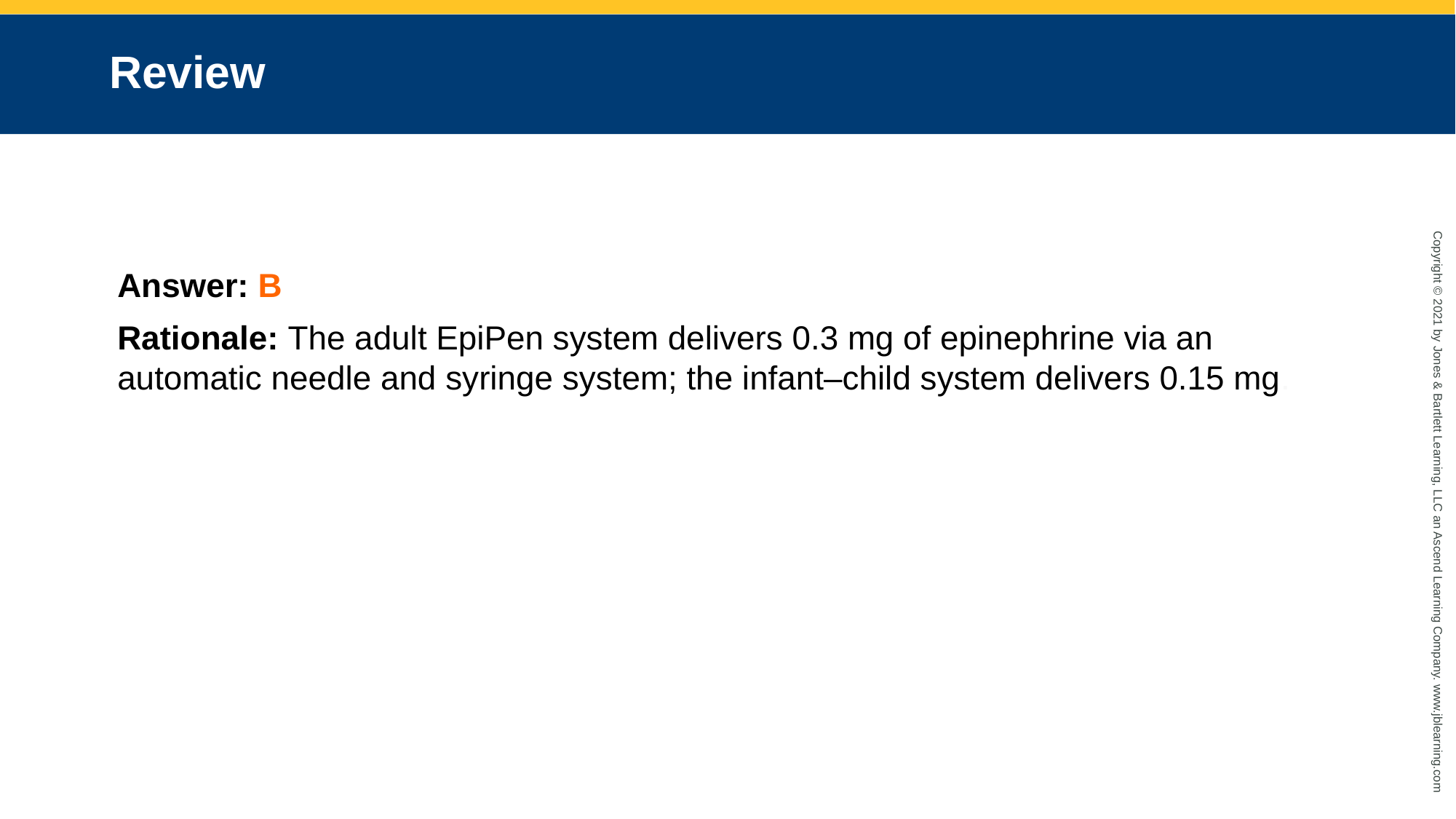

# Review
Answer: B
Rationale: The adult EpiPen system delivers 0.3 mg of epinephrine via an automatic needle and syringe system; the infant–child system delivers 0.15 mg.